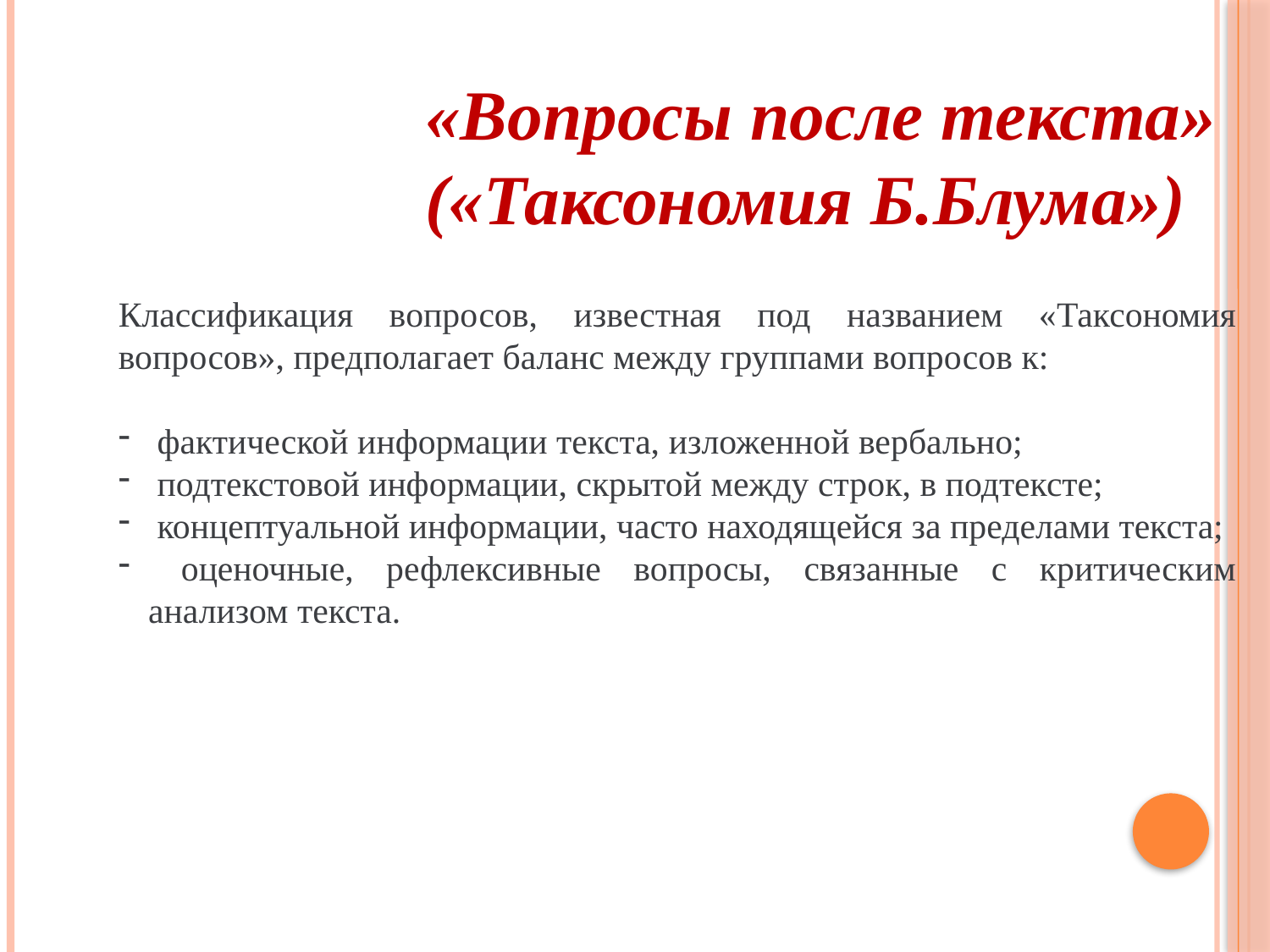

«Вопросы после текста»
(«Таксономия Б.Блума»)
Классификация вопросов, известная под названием «Таксономия вопросов», предполагает баланс между группами вопросов к:

 фактической информации текста, изложенной вербально;
 подтекстовой информации, скрытой между строк, в подтексте;
 концептуальной информации, часто находящейся за пределами текста;
 оценочные, рефлексивные вопросы, связанные с критическим анализом текста.